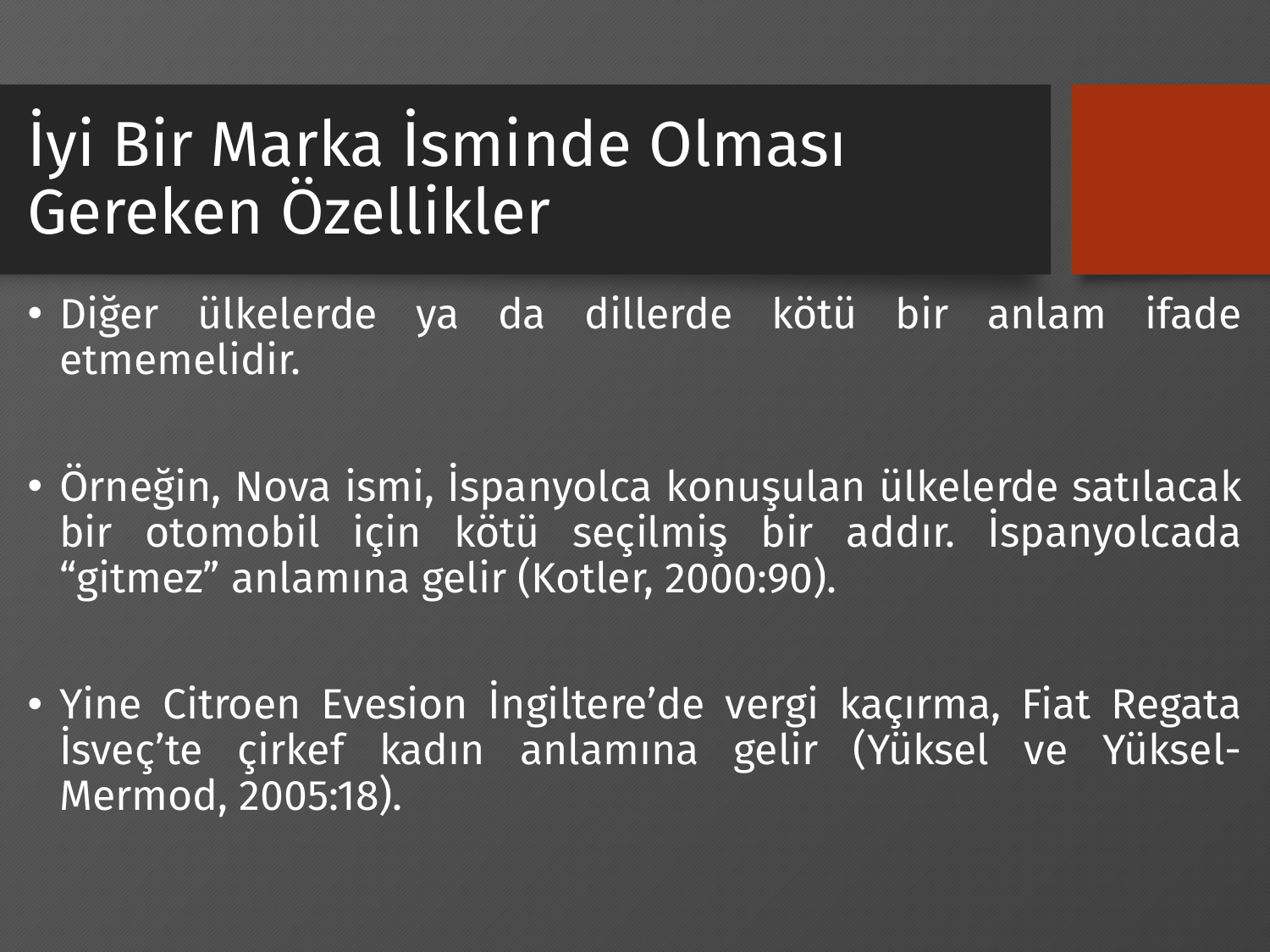

# İyi Bir Marka İsminde Olması Gereken Özellikler
Diğer ülkelerde ya da dillerde kötü bir anlam ifade etmemelidir.

Örneğin, Nova ismi, İspanyolca konuşulan ülkelerde satılacak bir otomobil için kötü seçilmiş bir addır. İspanyolcada “gitmez” anlamına gelir (Kotler, 2000:90).

Yine Citroen Evesion İngiltere’de vergi kaçırma, Fiat Regata İsveç’te çirkef kadın anlamına gelir (Yüksel ve Yüksel-Mermod, 2005:18).